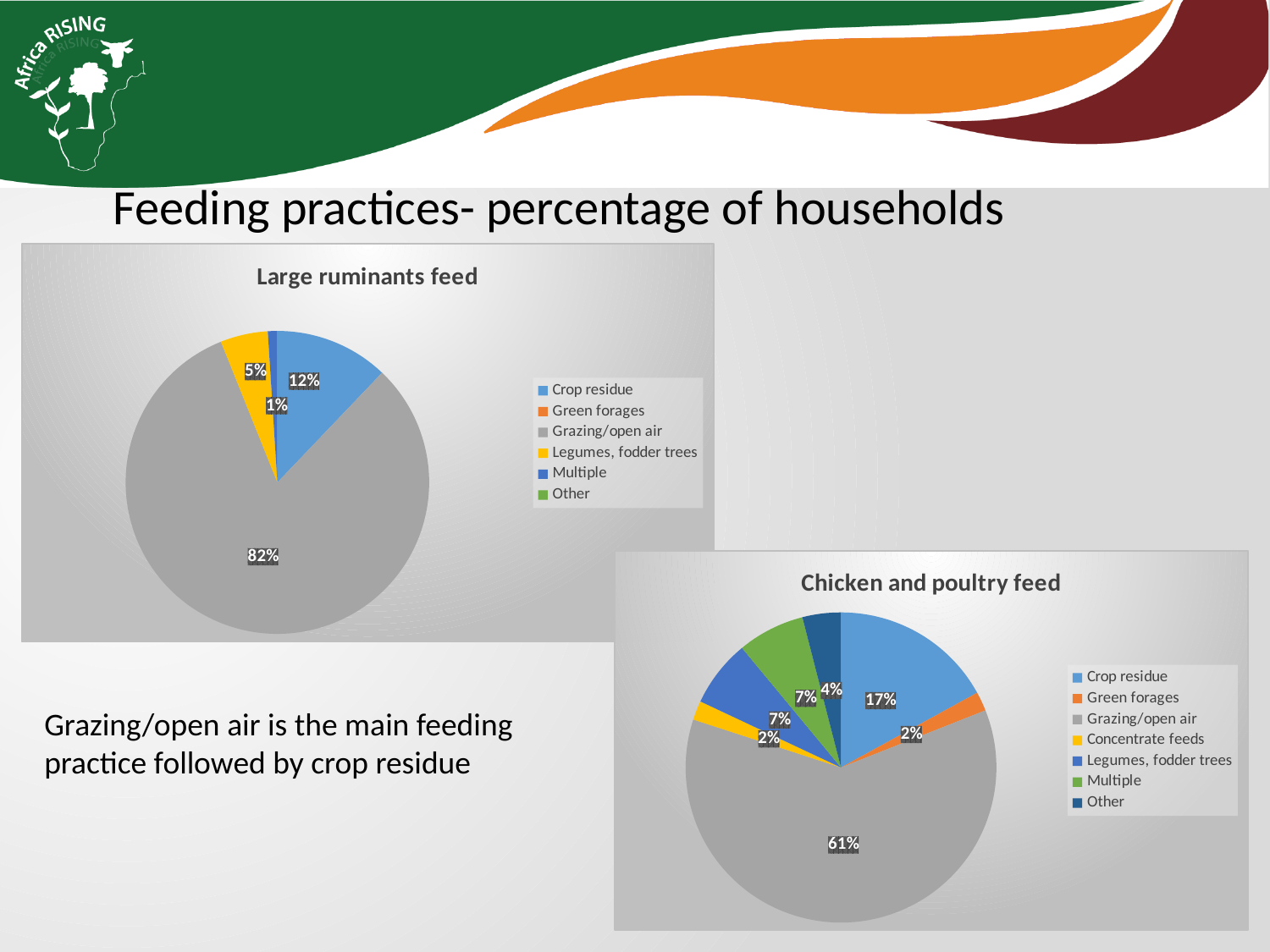

Feeding practices- percentage of households

### Chart: Large ruminants feed

| Category |  |
|---|---|
| Crop residue | 12.0 |
| Green forages | 0.0 |
| Grazing/open air | 81.0 |
| Legumes, fodder trees | 5.0 |
| Multiple | 1.0 |
| Other | 0.0 |

### Chart: Chicken and poultry feed

| Category |  |
|---|---|
| Crop residue | 17.0 |
| Green forages | 2.0 |
| Grazing/open air | 61.0 |
| Concentrate feeds | 2.0 |
| Legumes, fodder trees | 7.0 |
| Multiple | 7.0 |
| Other | 4.0 |
Grazing/open air is the main feeding practice followed by crop residue